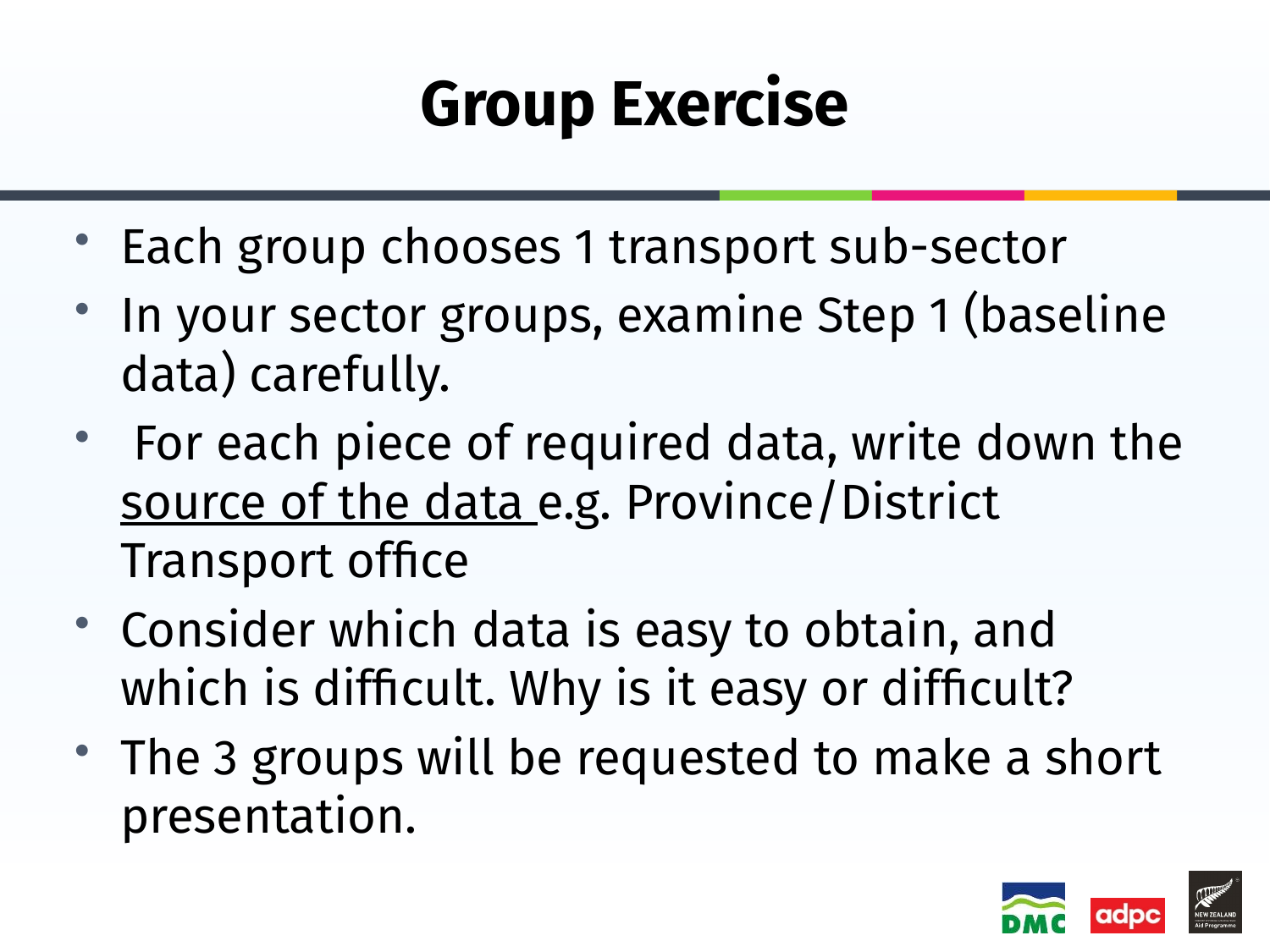

# Group Exercise
Each group chooses 1 transport sub-sector
In your sector groups, examine Step 1 (baseline data) carefully.
 For each piece of required data, write down the source of the data e.g. Province/District Transport office
Consider which data is easy to obtain, and which is difficult. Why is it easy or difficult?
The 3 groups will be requested to make a short presentation.